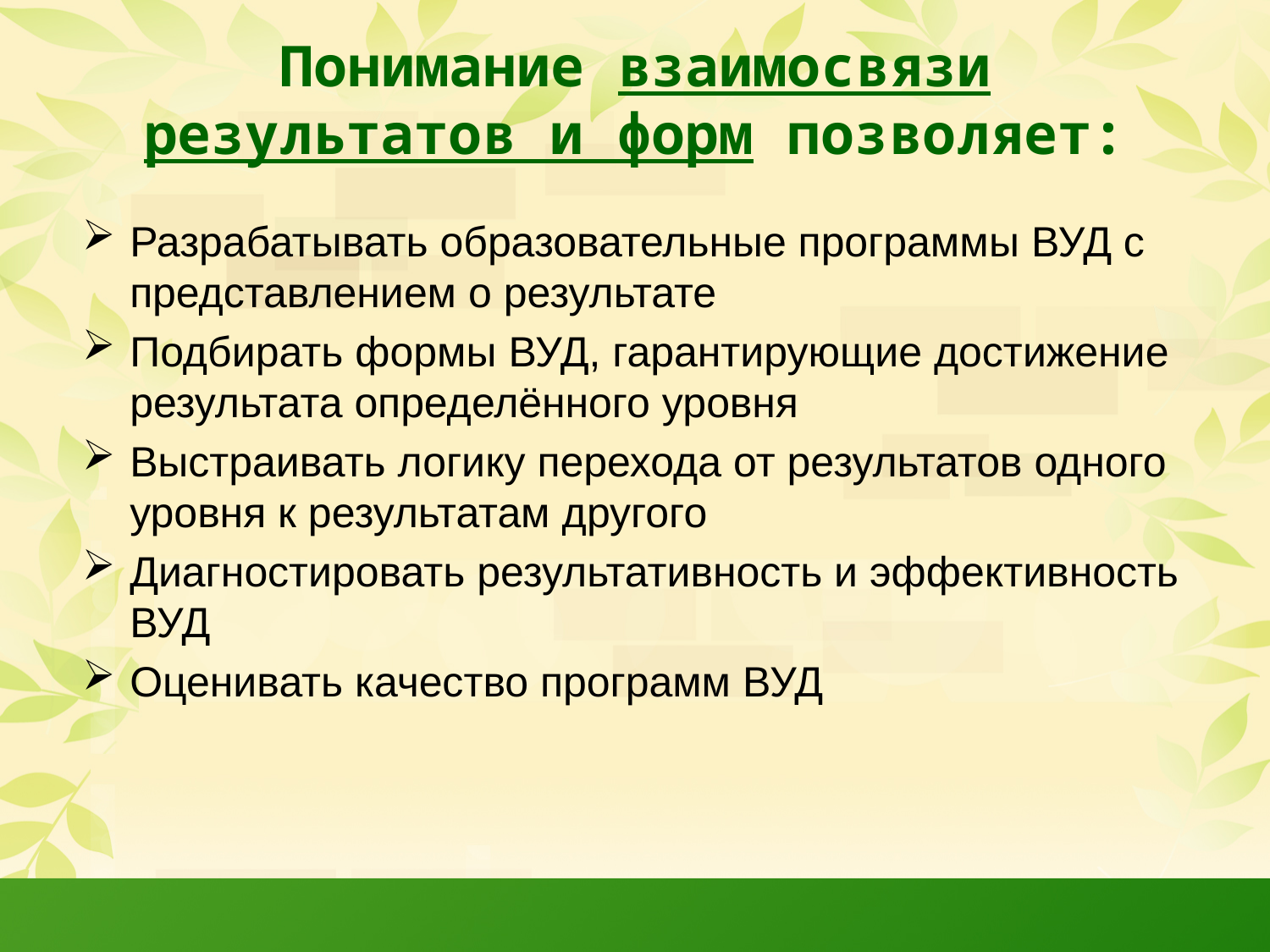

# Понимание взаимосвязи результатов и форм позволяет:
Разрабатывать образовательные программы ВУД с представлением о результате
Подбирать формы ВУД, гарантирующие достижение результата определённого уровня
Выстраивать логику перехода от результатов одного уровня к результатам другого
Диагностировать результативность и эффективность ВУД
Оценивать качество программ ВУД